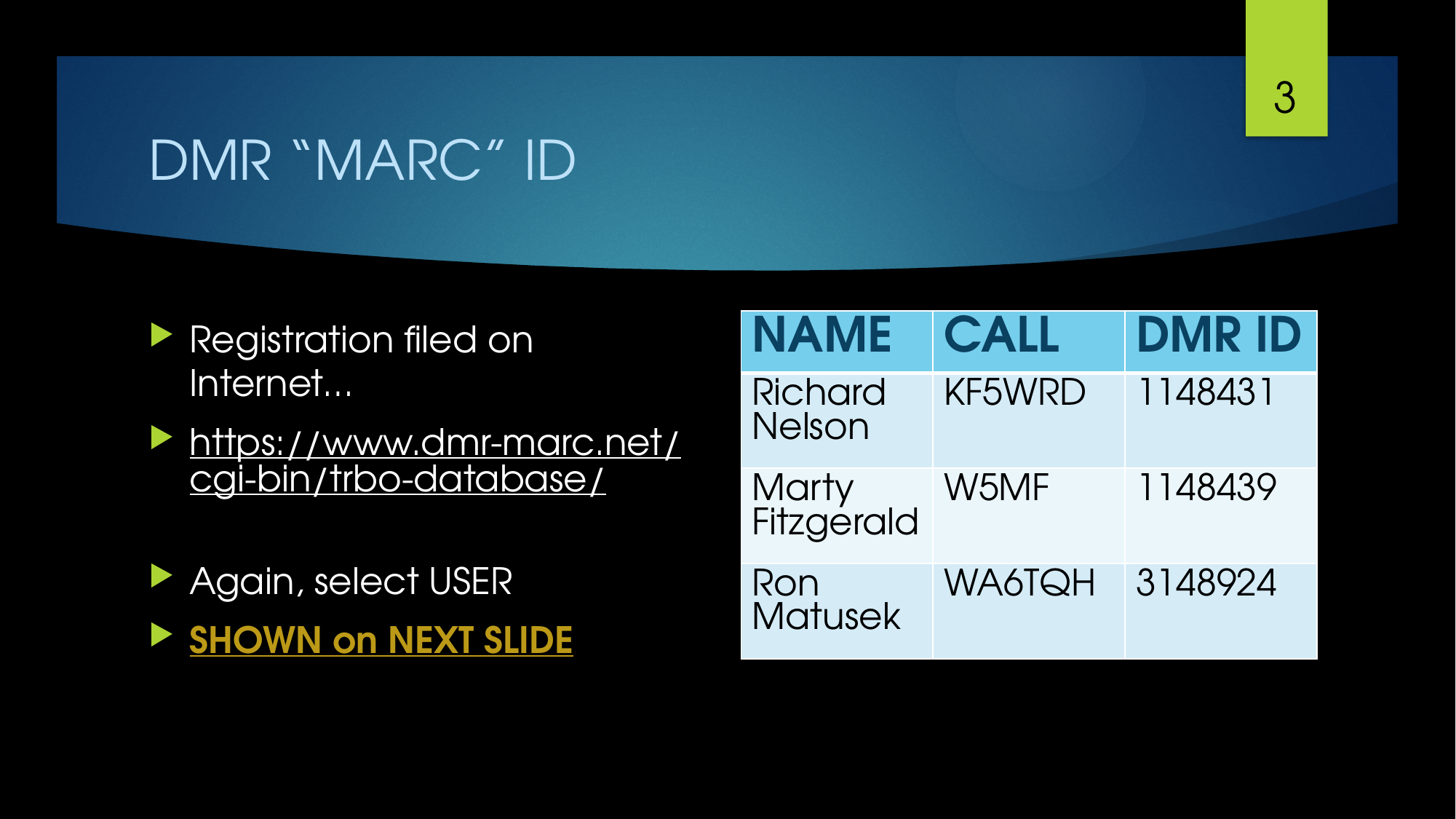

3
# DMR “MARC” ID
| NAME | CALL | DMR ID |
| --- | --- | --- |
| Richard Nelson | KF5WRD | 1148431 |
| Marty Fitzgerald | W5MF | 1148439 |
| Ron Matusek | WA6TQH | 3148924 |
Registration filed on Internet…
https://www.dmr-marc.net/cgi-bin/trbo-database/
Again, select USER
SHOWN on NEXT SLIDE